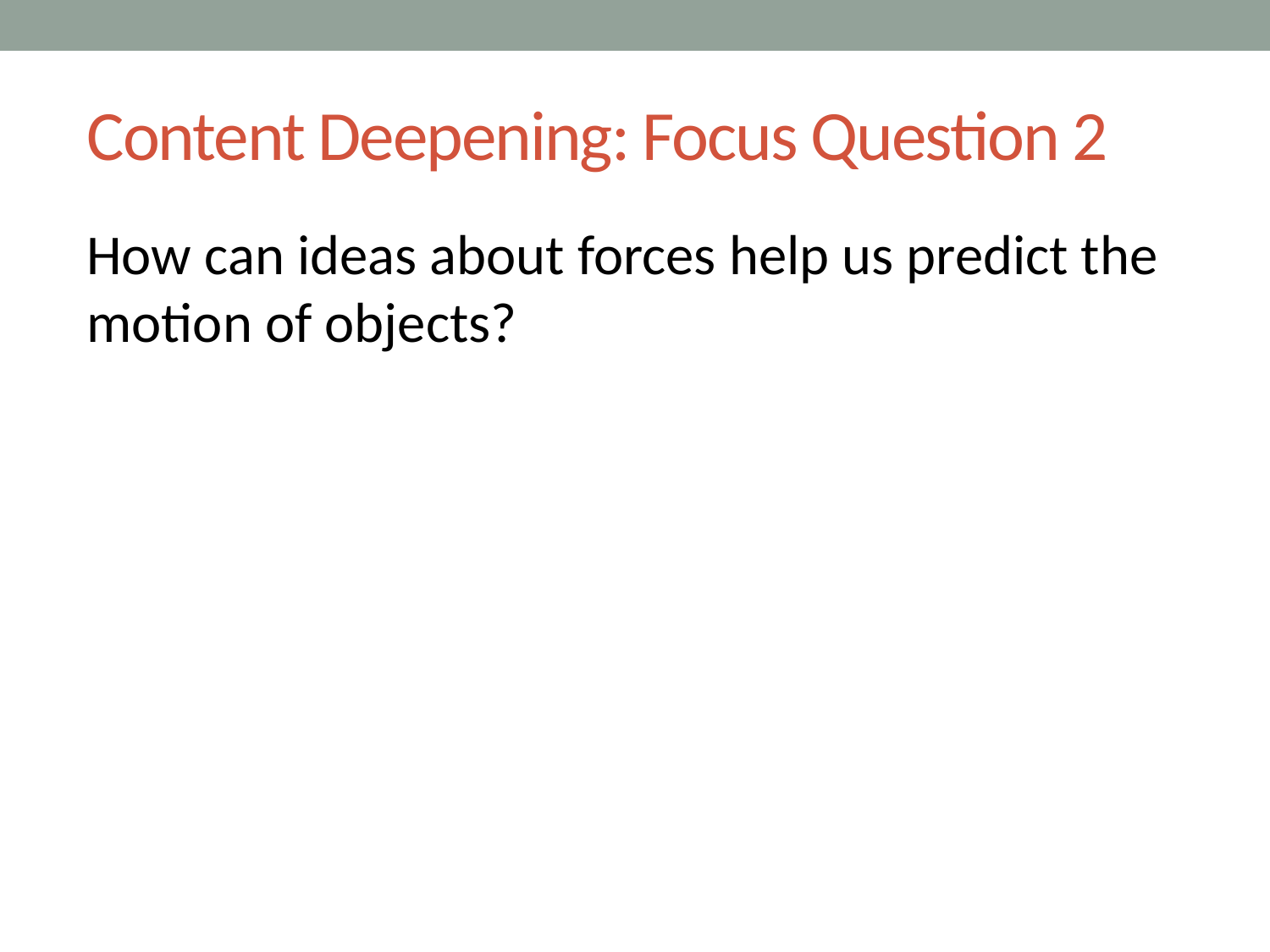

# Content Deepening: Focus Question 2
How can ideas about forces help us predict the motion of objects?